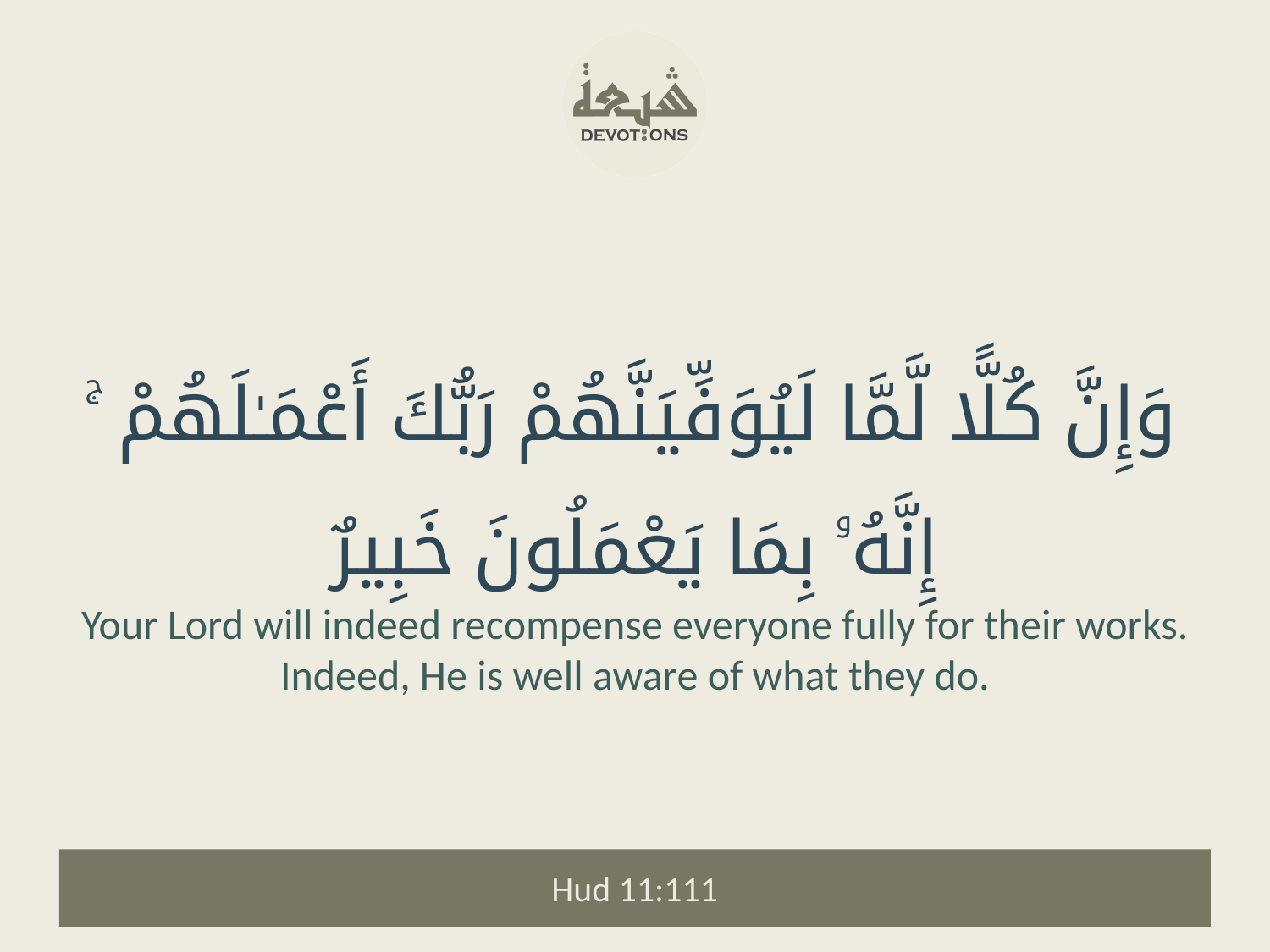

وَإِنَّ كُلًّا لَّمَّا لَيُوَفِّيَنَّهُمْ رَبُّكَ أَعْمَـٰلَهُمْ ۚ إِنَّهُۥ بِمَا يَعْمَلُونَ خَبِيرٌ
Your Lord will indeed recompense everyone fully for their works. Indeed, He is well aware of what they do.
Hud 11:111